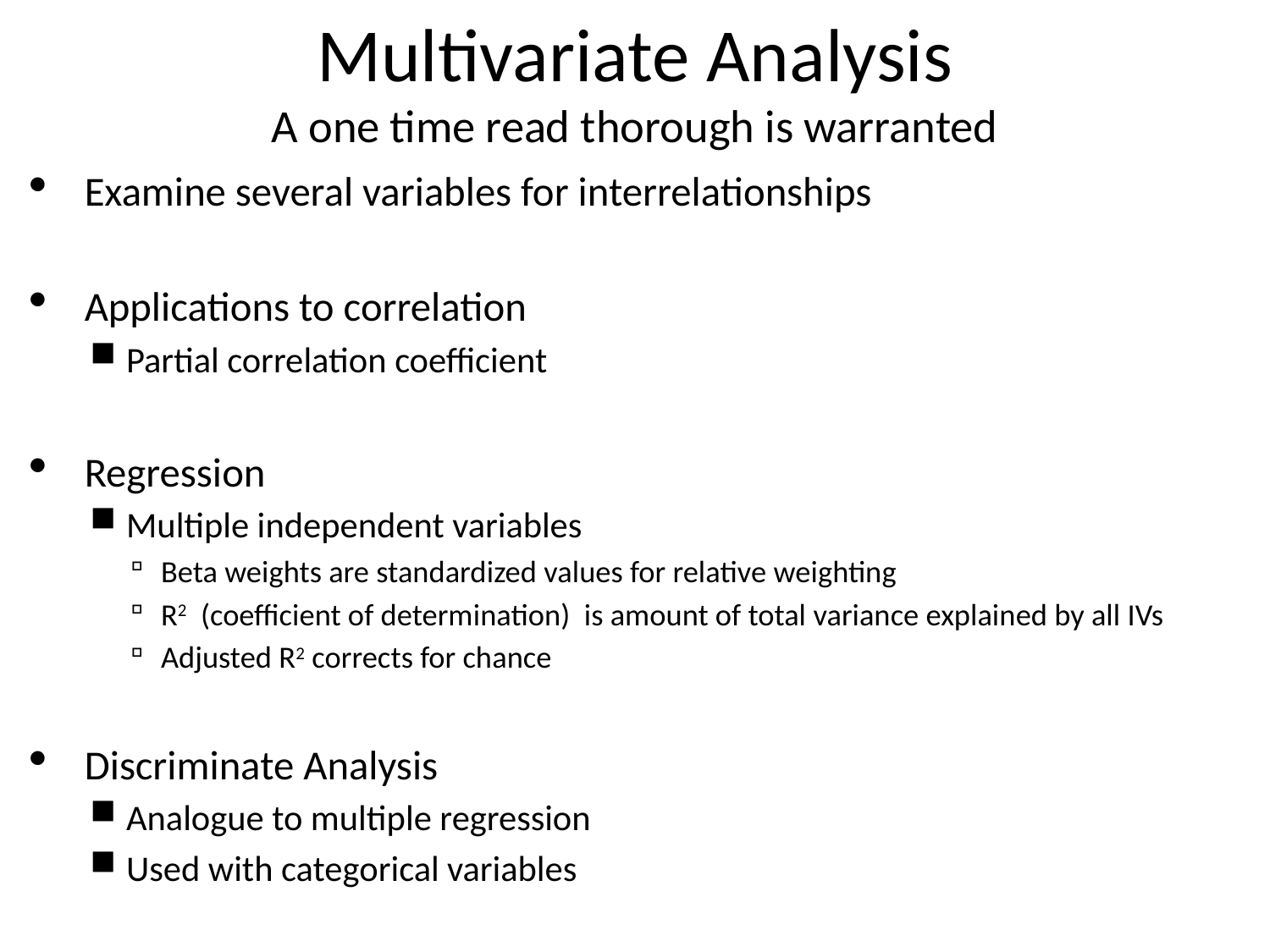

# Multivariate Analysis A one time read thorough is warranted
Examine several variables for interrelationships

Applications to correlation
Partial correlation coefficient

Regression
Multiple independent variables
Beta weights are standardized values for relative weighting
R2  (coefficient of determination)  is amount of total variance explained by all IVs
Adjusted R2 corrects for chance

Discriminate Analysis
Analogue to multiple regression
Used with categorical variables